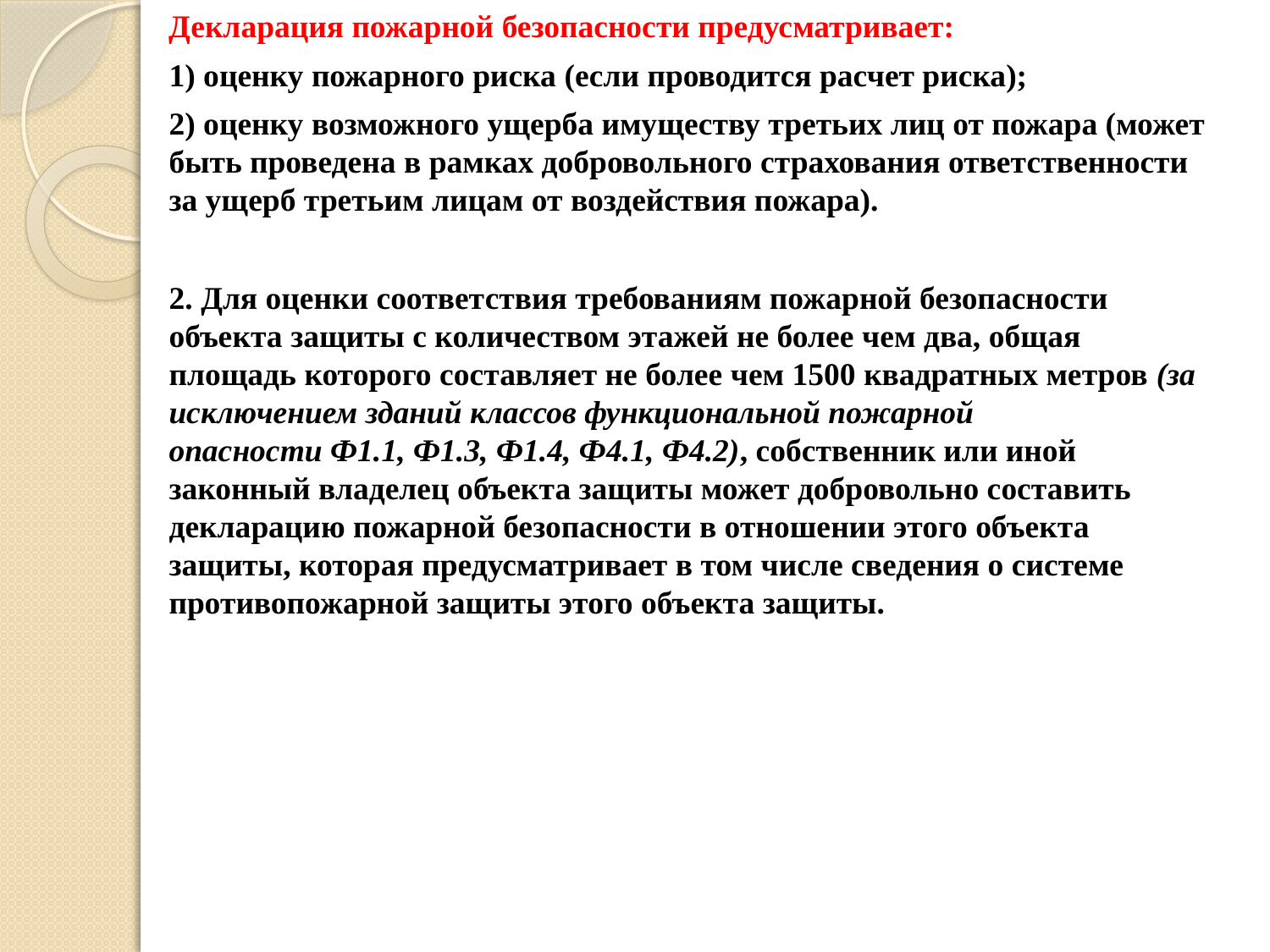

Декларация пожарной безопасности предусматривает:
1) оценку пожарного риска (если проводится расчет риска);
2) оценку возможного ущерба имуществу третьих лиц от пожара (может быть проведена в рамках добровольного страхования ответственности за ущерб третьим лицам от воздействия пожара).

2. Для оценки соответствия требованиям пожарной безопасности объекта защиты с количеством этажей не более чем два, общая площадь которого составляет не более чем 1500 квадратных метров (за исключением зданий классов функциональной пожарной опасности Ф1.1, Ф1.3, Ф1.4, Ф4.1, Ф4.2), собственник или иной законный владелец объекта защиты может добровольно составить декларацию пожарной безопасности в отношении этого объекта защиты, которая предусматривает в том числе сведения о системе противопожарной защиты этого объекта защиты.